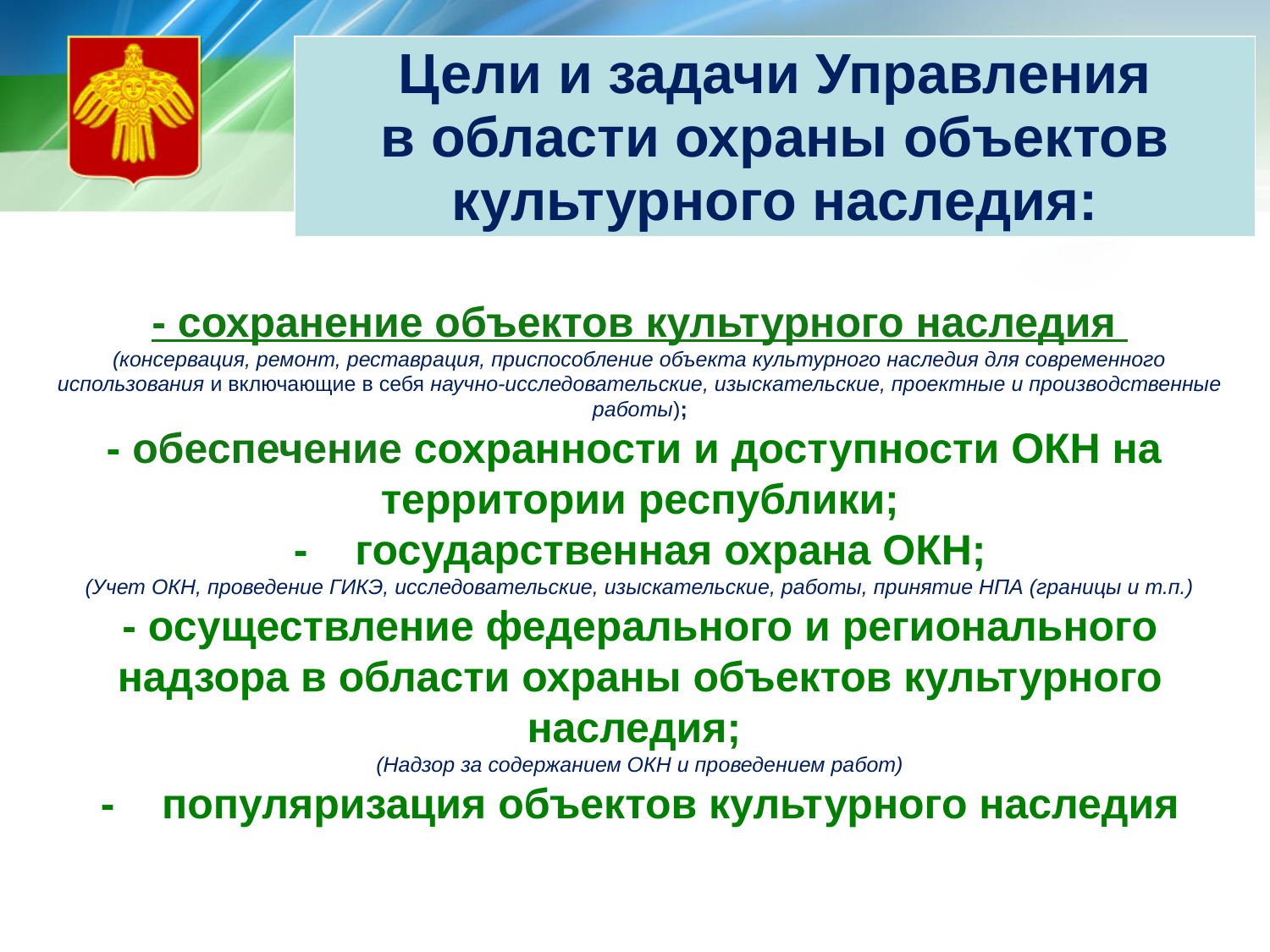

| Цели и задачи Управления в области охраны объектов культурного наследия: |
| --- |
# - сохранение объектов культурного наследия (консервация, ремонт, реставрация, приспособление объекта культурного наследия для современного использования и включающие в себя научно-исследовательские, изыскательские, проектные и производственные работы); - обеспечение сохранности и доступности ОКН на  территории республики; -    государственная охрана ОКН; (Учет ОКН, проведение ГИКЭ, исследовательские, изыскательские, работы, принятие НПА (границы и т.п.) - осуществление федерального и регионального надзора в области охраны объектов культурного наследия; (Надзор за содержанием ОКН и проведением работ) -    популяризация объектов культурного наследия